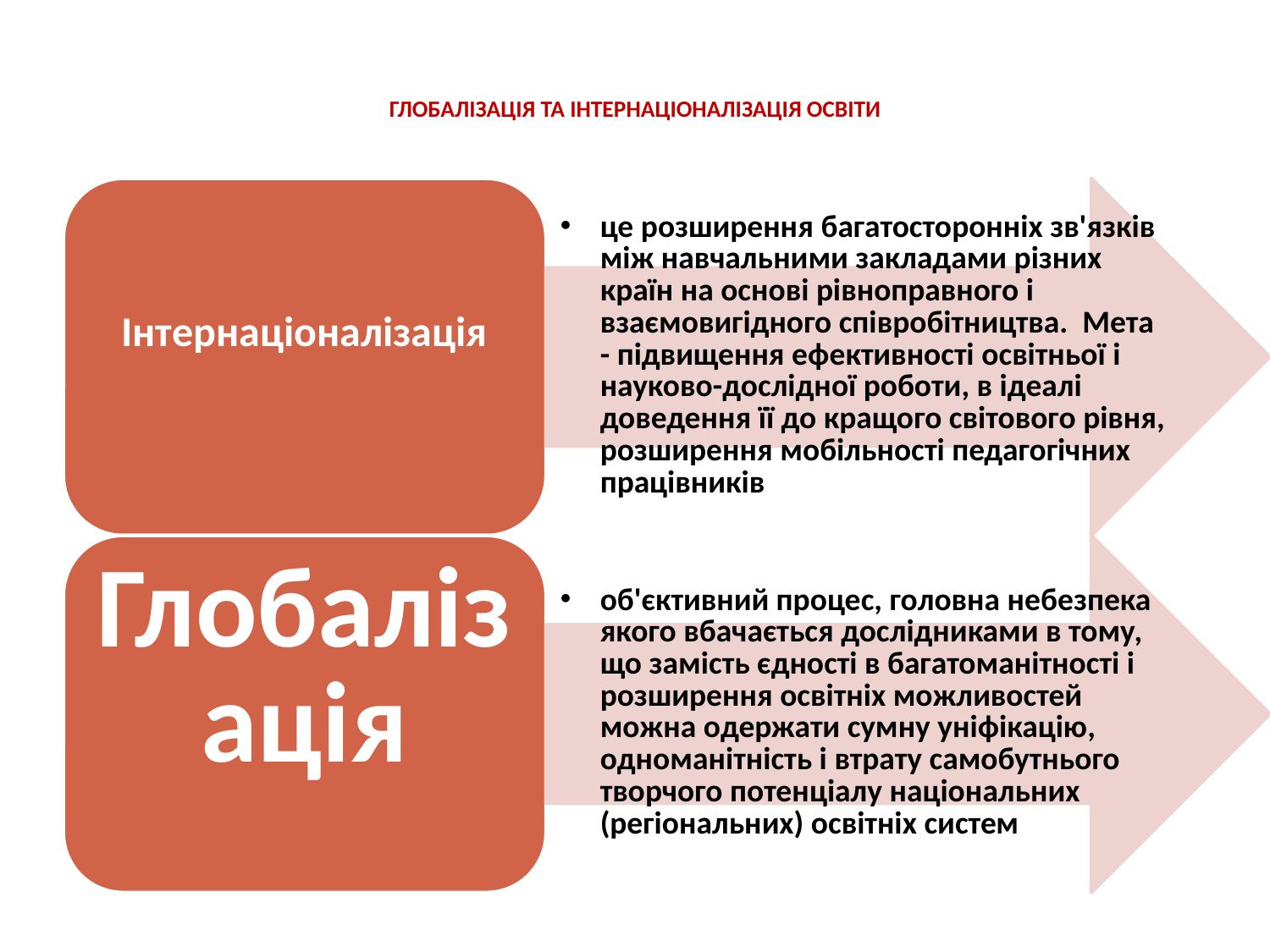

# ГЛОБАЛІЗАЦІЯ ТА ІНТЕРНАЦІОНАЛІЗАЦІЯ ОСВІТИ
Інтернаціоналізація
це розширення багатосторонніх зв'язків між навчальними закладами різних країн на основі рівноправного і взаємовигідного співробітництва.  Мета - підвищення ефективності освітньої і науково-дослідної роботи, в ідеалі доведення її до кращого світового рівня, розширення мобільності педагогічних працівників
Глобалізація
об'єктивний процес, головна небезпека якого вбачається дослідниками в тому, що замість єдності в багатоманітності і розширення освітніх можливостей можна одержати сумну уніфікацію, одноманітність і втрату самобутнього творчого потенціалу національних (регіональних) освітніх систем